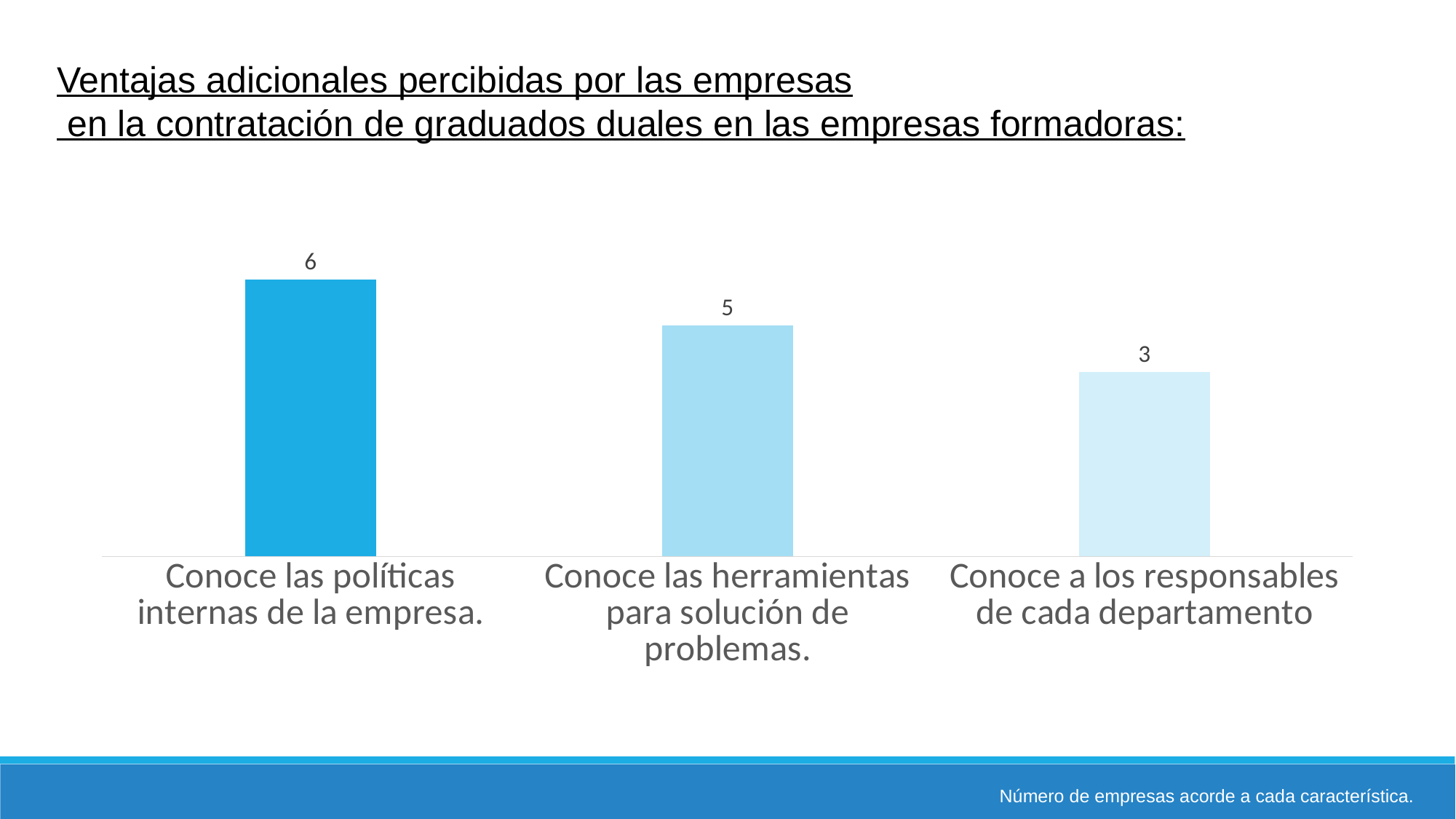

Ventajas adicionales percibidas por las empresas
 en la contratación de graduados duales en las empresas formadoras:

### Chart

| Category |  |
|---|---|
| Conoce las políticas internas de la empresa. | 6.0 |
| Conoce las herramientas para solución de problemas. | 5.0 |
| Conoce a los responsables de cada departamento | 4.0 |
Número de empresas acorde a cada característica.